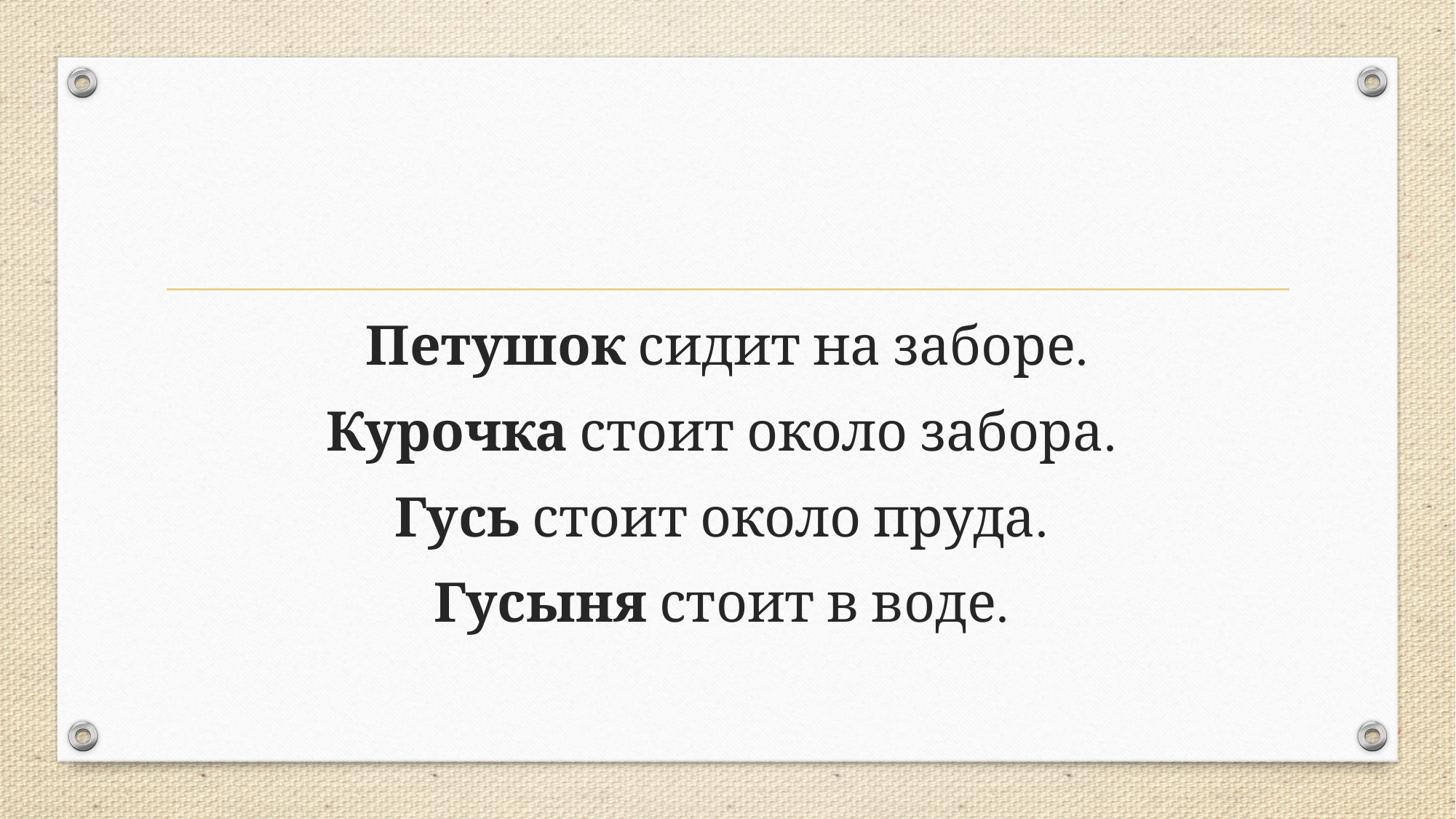

Петушок сидит на заборе.
Курочка стоит около забора.
Гусь стоит около пруда.
Гусыня стоит в воде.